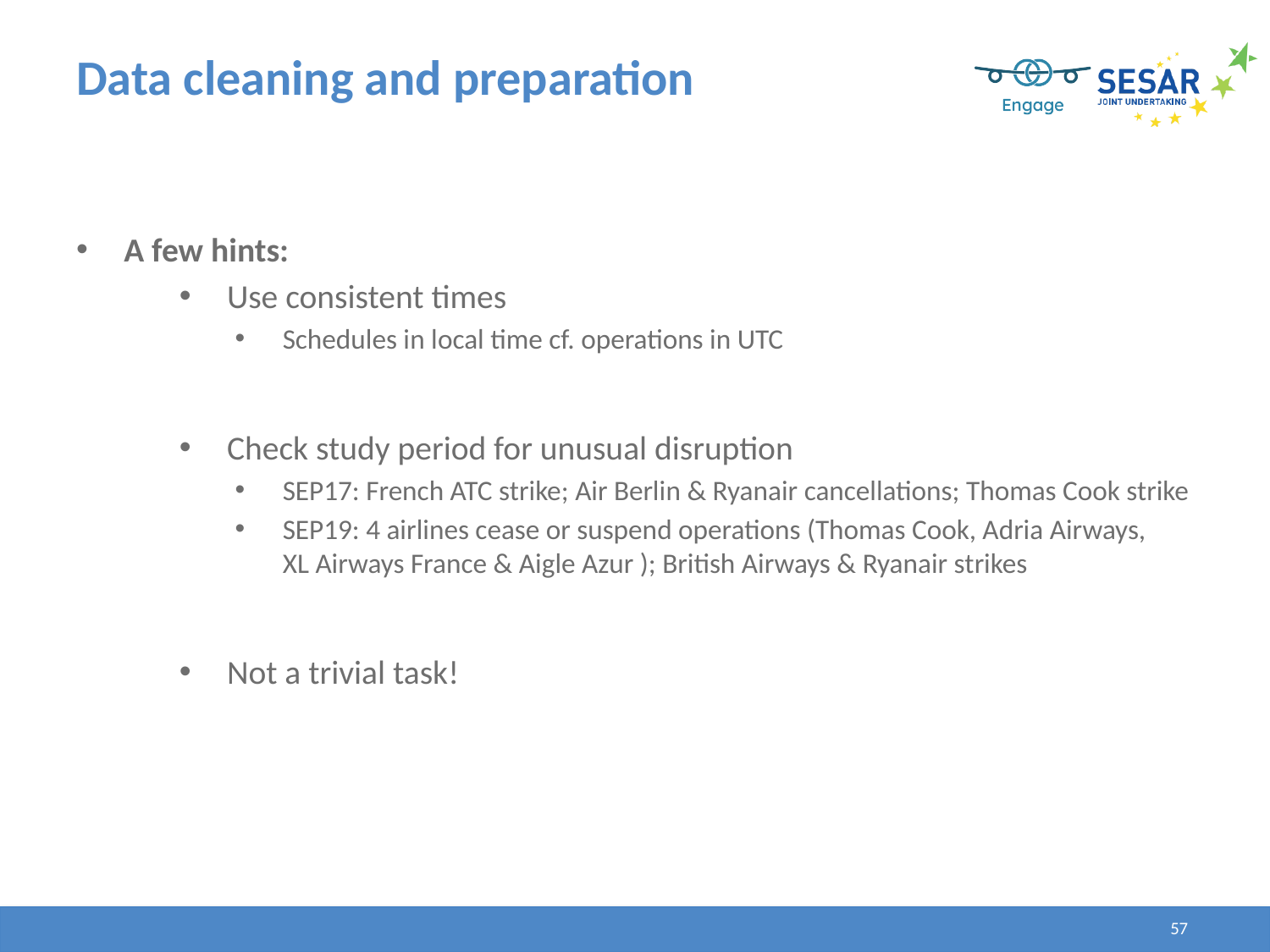

# Data cleaning and preparation
A few hints:
Use consistent times
Schedules in local time cf. operations in UTC

Check study period for unusual disruption
SEP17: French ATC strike; Air Berlin & Ryanair cancellations; Thomas Cook strike
SEP19: 4 airlines cease or suspend operations (Thomas Cook, Adria Airways,
XL Airways France & Aigle Azur ); British Airways & Ryanair strikes

Not a trivial task!

57